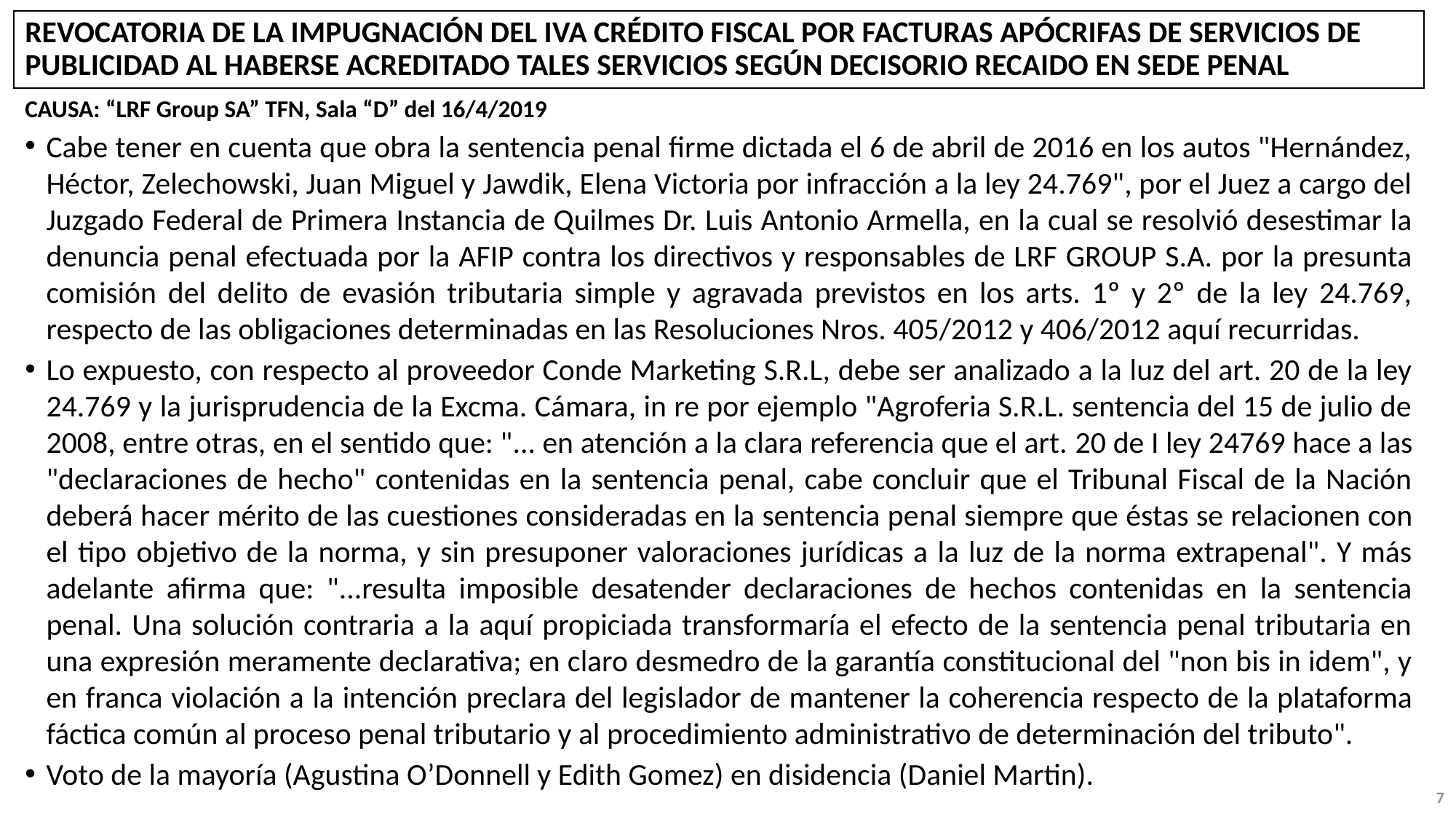

# REVOCATORIA DE LA IMPUGNACIÓN DEL IVA CRÉDITO FISCAL POR FACTURAS APÓCRIFAS DE SERVICIOS DE PUBLICIDAD AL HABERSE ACREDITADO TALES SERVICIOS SEGÚN DECISORIO RECAIDO EN SEDE PENAL
CAUSA: “LRF Group SA” TFN, Sala “D” del 16/4/2019
Cabe tener en cuenta que obra la sentencia penal firme dictada el 6 de abril de 2016 en los autos "Hernández, Héctor, Zelechowski, Juan Miguel y Jawdik, Elena Victoria por infracción a la ley 24.769", por el Juez a cargo del Juzgado Federal de Primera Instancia de Quilmes Dr. Luis Antonio Armella, en la cual se resolvió desestimar la denuncia penal efectuada por la AFIP contra los directivos y responsables de LRF GROUP S.A. por la presunta comisión del delito de evasión tributaria simple y agravada previstos en los arts. 1º y 2º de la ley 24.769, respecto de las obligaciones determinadas en las Resoluciones Nros. 405/2012 y 406/2012 aquí recurridas.
Lo expuesto, con respecto al proveedor Conde Marketing S.R.L, debe ser analizado a la luz del art. 20 de la ley 24.769 y la jurisprudencia de la Excma. Cámara, in re por ejemplo "Agroferia S.R.L. sentencia del 15 de julio de 2008, entre otras, en el sentido que: "... en atención a la clara referencia que el art. 20 de I ley 24769 hace a las "declaraciones de hecho" contenidas en la sentencia penal, cabe concluir que el Tribunal Fiscal de la Nación deberá hacer mérito de las cuestiones consideradas en la sentencia pe­nal siempre que éstas se relacionen con el tipo objetivo de la norma, y sin presuponer valoraciones jurídicas a la luz de la norma extrapenal". Y más adelante afirma que: "...resulta imposible desatender declaraciones de hechos contenidas en la sentencia penal. Una solución contraria a la aquí propiciada transformaría el efecto de la sentencia penal tributaria en una expresión meramente declarativa; en claro desmedro de la garantía constitucional del "non bis in idem", y en franca violación a la intención preclara del legis­lador de mantener la coherencia respecto de la plataforma fáctica común al proceso penal tributario y al procedimiento administrativo de determinación del tributo".
Voto de la mayoría (Agustina O’Donnell y Edith Gomez) en disidencia (Daniel Martin).

7